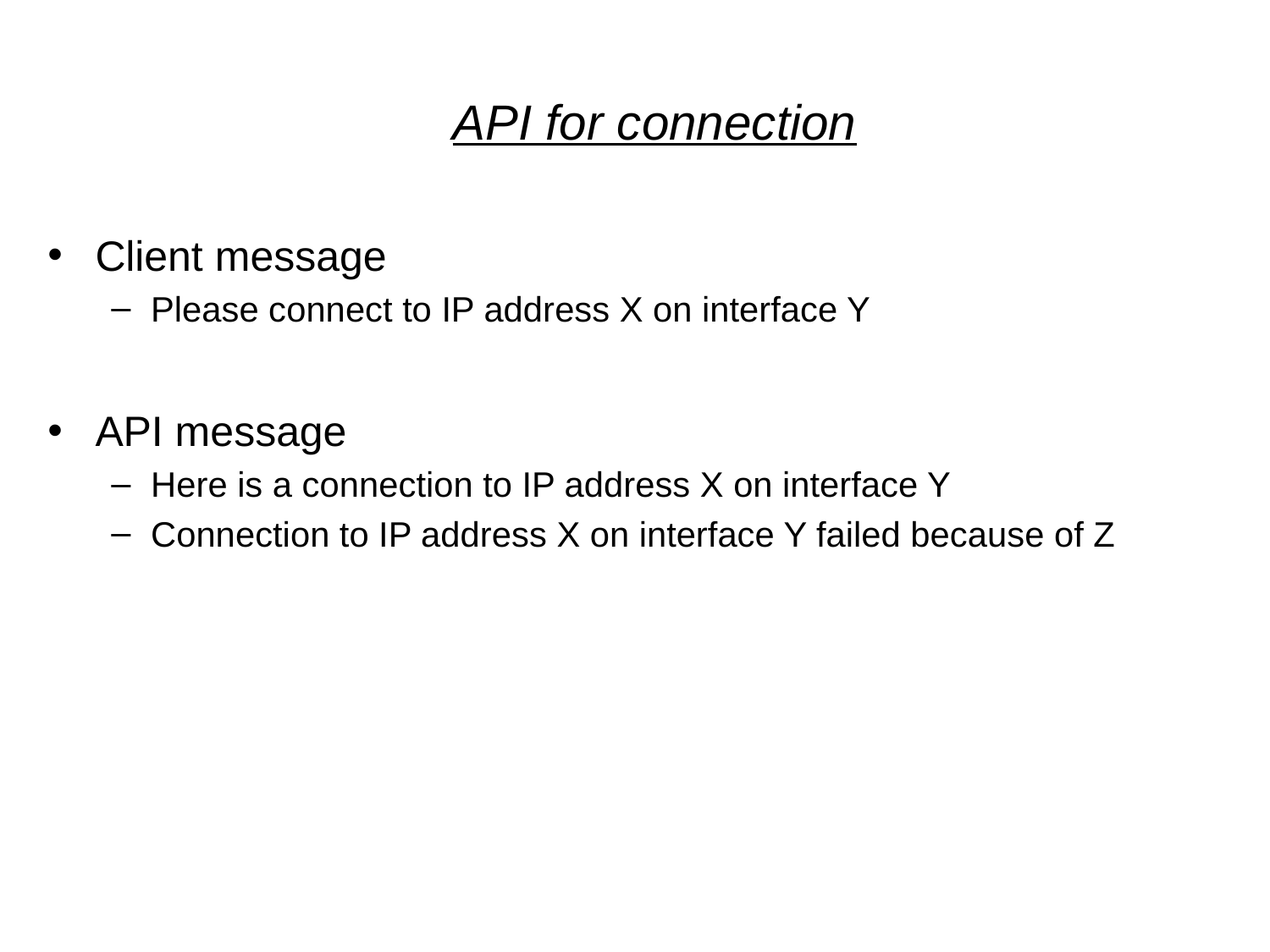

API for connection
Client message
Please connect to IP address X on interface Y

API message
Here is a connection to IP address X on interface Y
Connection to IP address X on interface Y failed because of Z